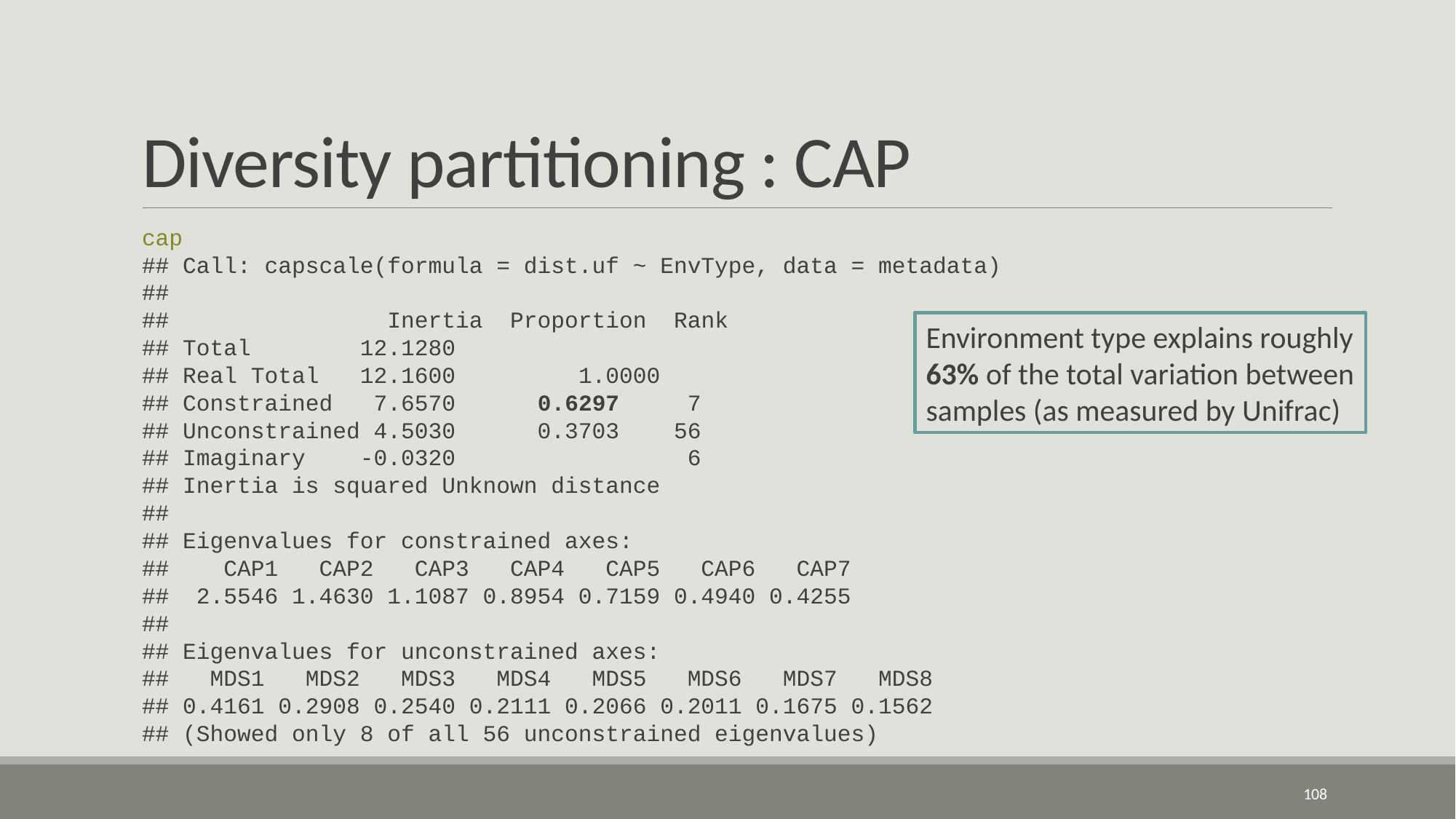

# Diversity partitioning : CAP
cap
## Call: capscale(formula = dist.uf ~ EnvType, data = metadata)
##
## 		  Inertia  Proportion  Rank
## Total        12.1280
## Real Total   12.1600 	1.0000
## Constrained   7.6570      0.6297     7
## Unconstrained 4.5030      0.3703    56
## Imaginary    -0.0320                 6
## Inertia is squared Unknown distance
##
## Eigenvalues for constrained axes:
##    CAP1   CAP2   CAP3   CAP4   CAP5   CAP6   CAP7
##  2.5546 1.4630 1.1087 0.8954 0.7159 0.4940 0.4255
##
## Eigenvalues for unconstrained axes:
##   MDS1   MDS2   MDS3   MDS4   MDS5   MDS6   MDS7   MDS8
## 0.4161 0.2908 0.2540 0.2111 0.2066 0.2011 0.1675 0.1562
## (Showed only 8 of all 56 unconstrained eigenvalues)
Environment type explains roughly 63% of the total variation between samples (as measured by Unifrac)
108